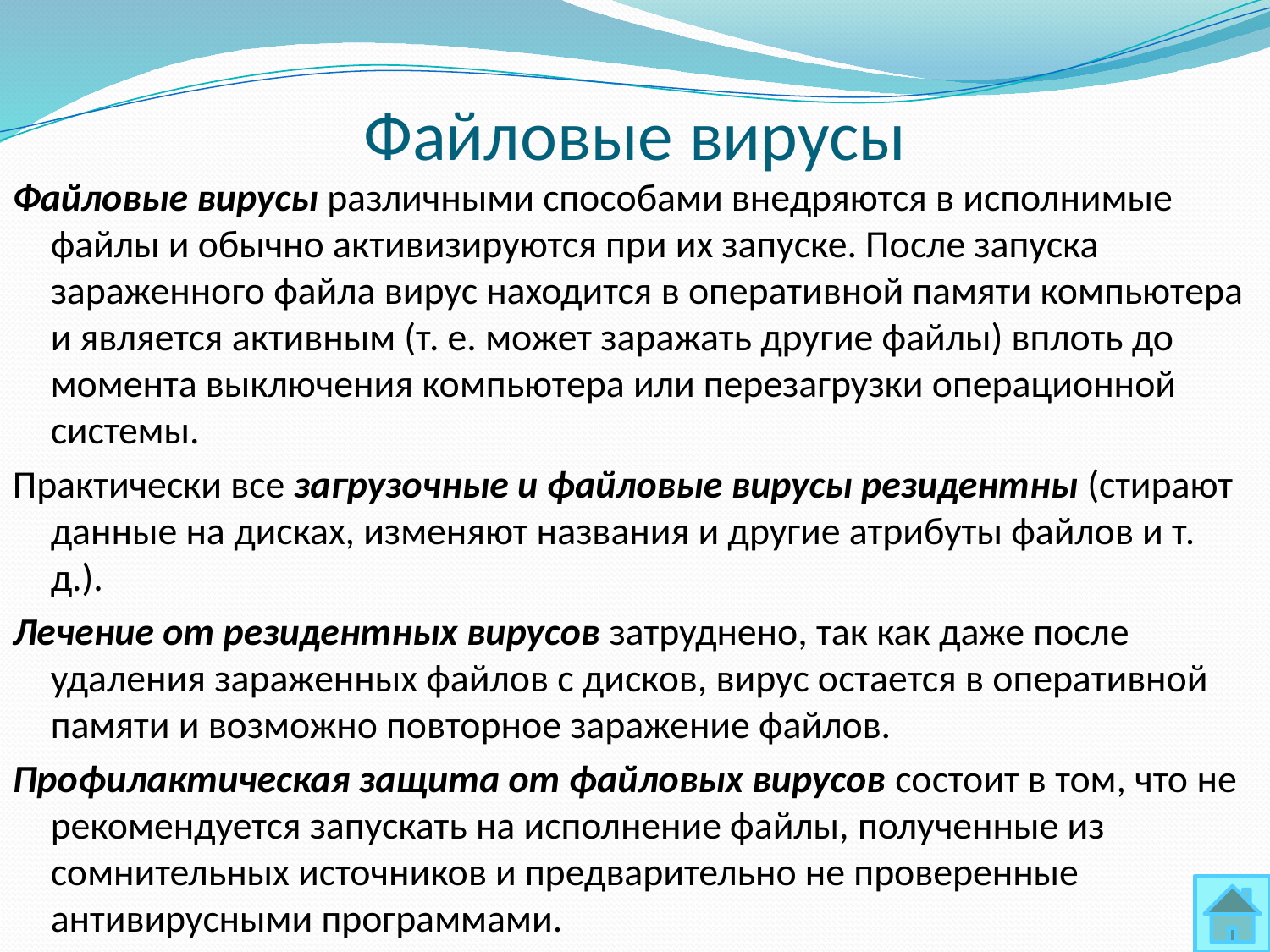

# Файловые вирусы
Файловые вирусы различными способами внедряются в исполнимые файлы и обычно активизируются при их запуске. После запуска зараженного файла вирус находится в оперативной памяти компьютера и является активным (т. е. может заражать другие файлы) вплоть до момента выключения компьютера или перезагрузки операционной системы.
Практически все загрузочные и файловые вирусы резидентны (стирают данные на дисках, изменяют названия и другие атрибуты файлов и т. д.).
Лечение от резидентных вирусов затруднено, так как даже после удаления зараженных файлов с дисков, вирус остается в оперативной памяти и возможно повторное заражение файлов.
Профилактическая защита от файловых вирусов состоит в том, что не рекомендуется запускать на исполнение файлы, полученные из сомнительных источников и предварительно не проверенные антивирусными программами.